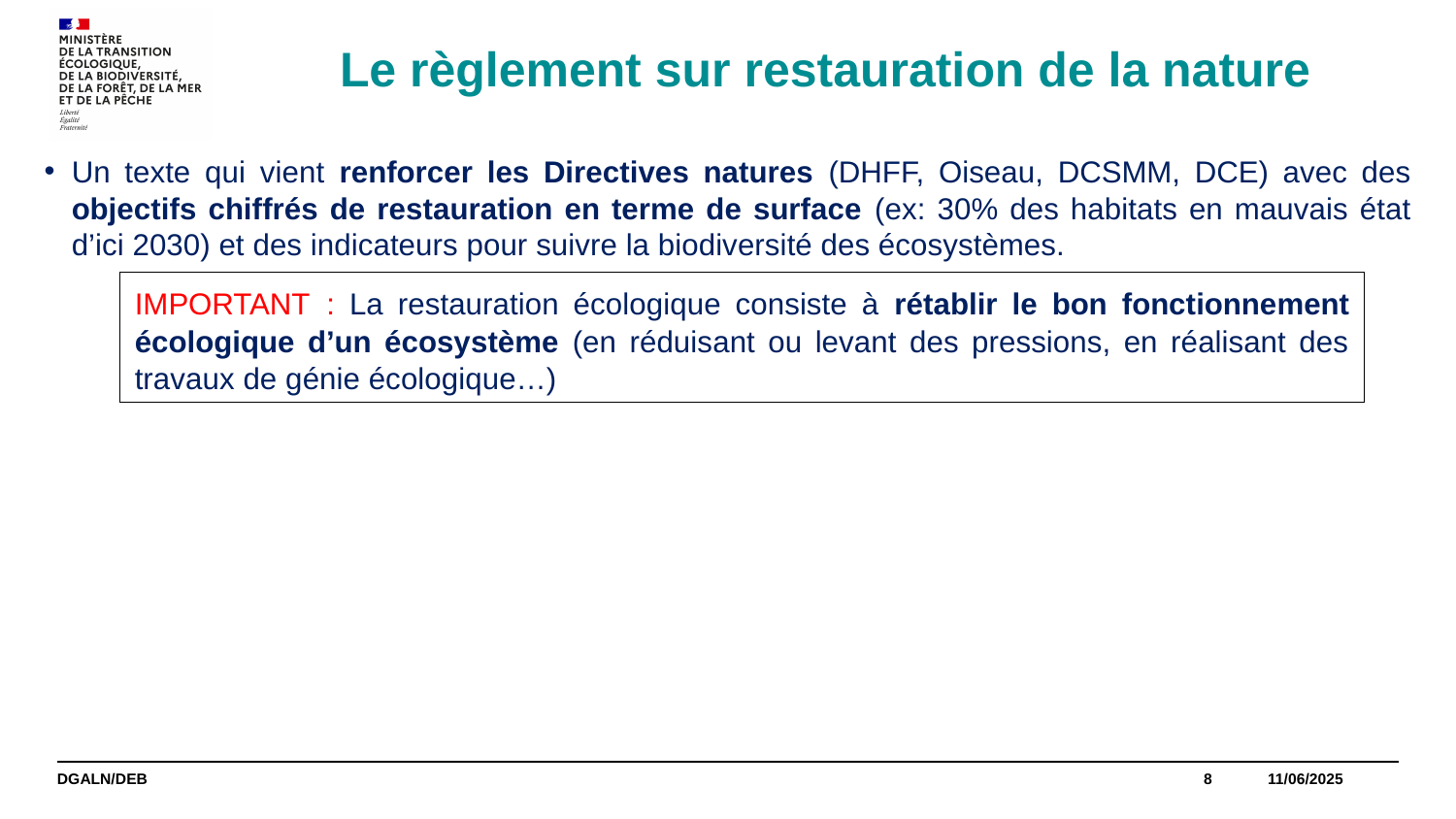

Le règlement sur restauration de la nature
Un texte qui vient renforcer les Directives natures (DHFF, Oiseau, DCSMM, DCE) avec des objectifs chiffrés de restauration en terme de surface (ex: 30% des habitats en mauvais état d’ici 2030) et des indicateurs pour suivre la biodiversité des écosystèmes.

IMPORTANT : La restauration écologique consiste à rétablir le bon fonctionnement écologique d’un écosystème (en réduisant ou levant des pressions, en réalisant des travaux de génie écologique…)
DGALN/DEB
8
11/06/2025